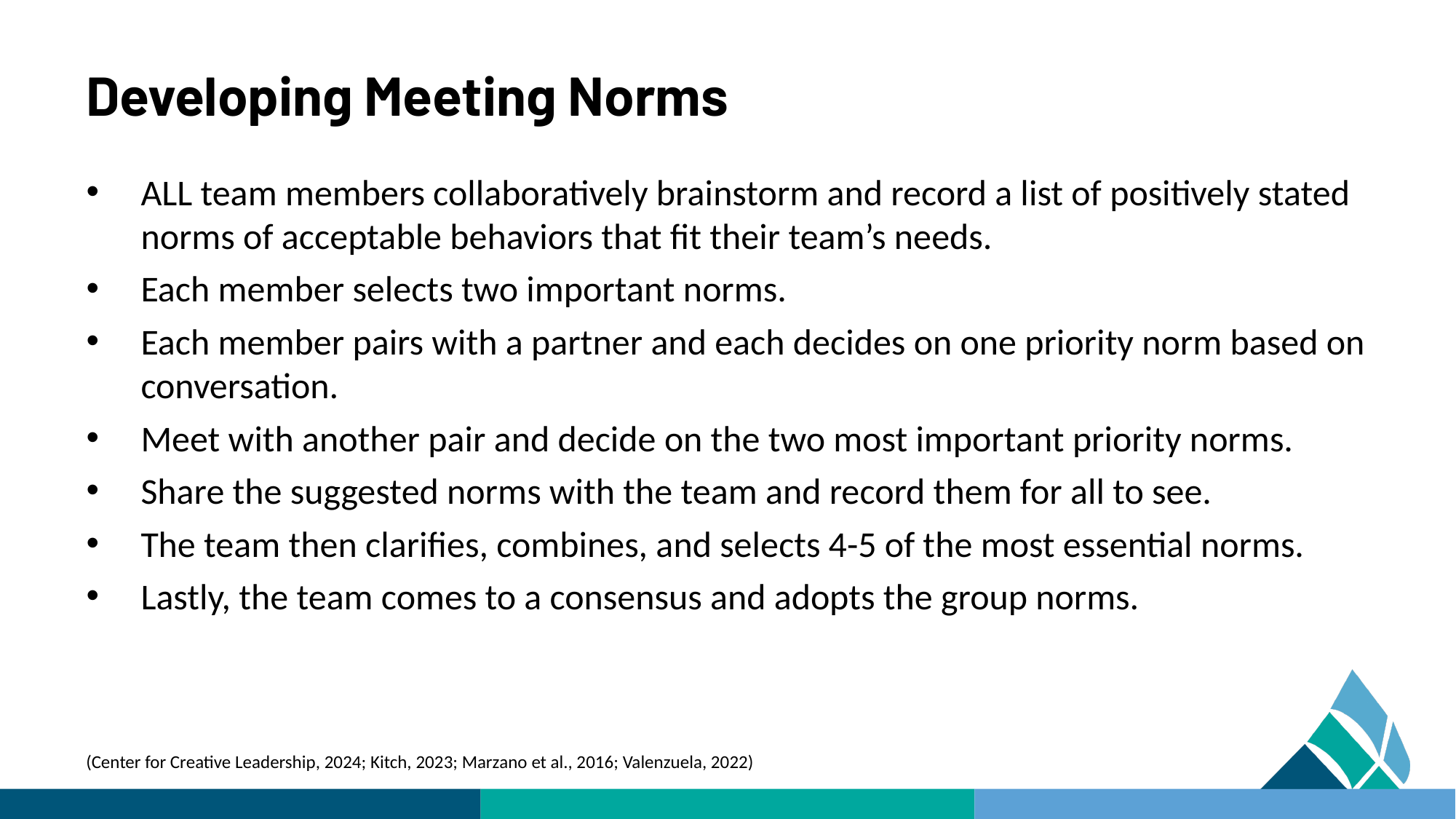

# Developing Meeting Norms
ALL team members collaboratively brainstorm and record a list of positively stated norms of acceptable behaviors that fit their team’s needs.
Each member selects two important norms.
Each member pairs with a partner and each decides on one priority norm based on conversation.
Meet with another pair and decide on the two most important priority norms.
Share the suggested norms with the team and record them for all to see.
The team then clarifies, combines, and selects 4-5 of the most essential norms.
Lastly, the team comes to a consensus and adopts the group norms.

(Center for Creative Leadership, 2024; Kitch, 2023; Marzano et al., 2016; Valenzuela, 2022)